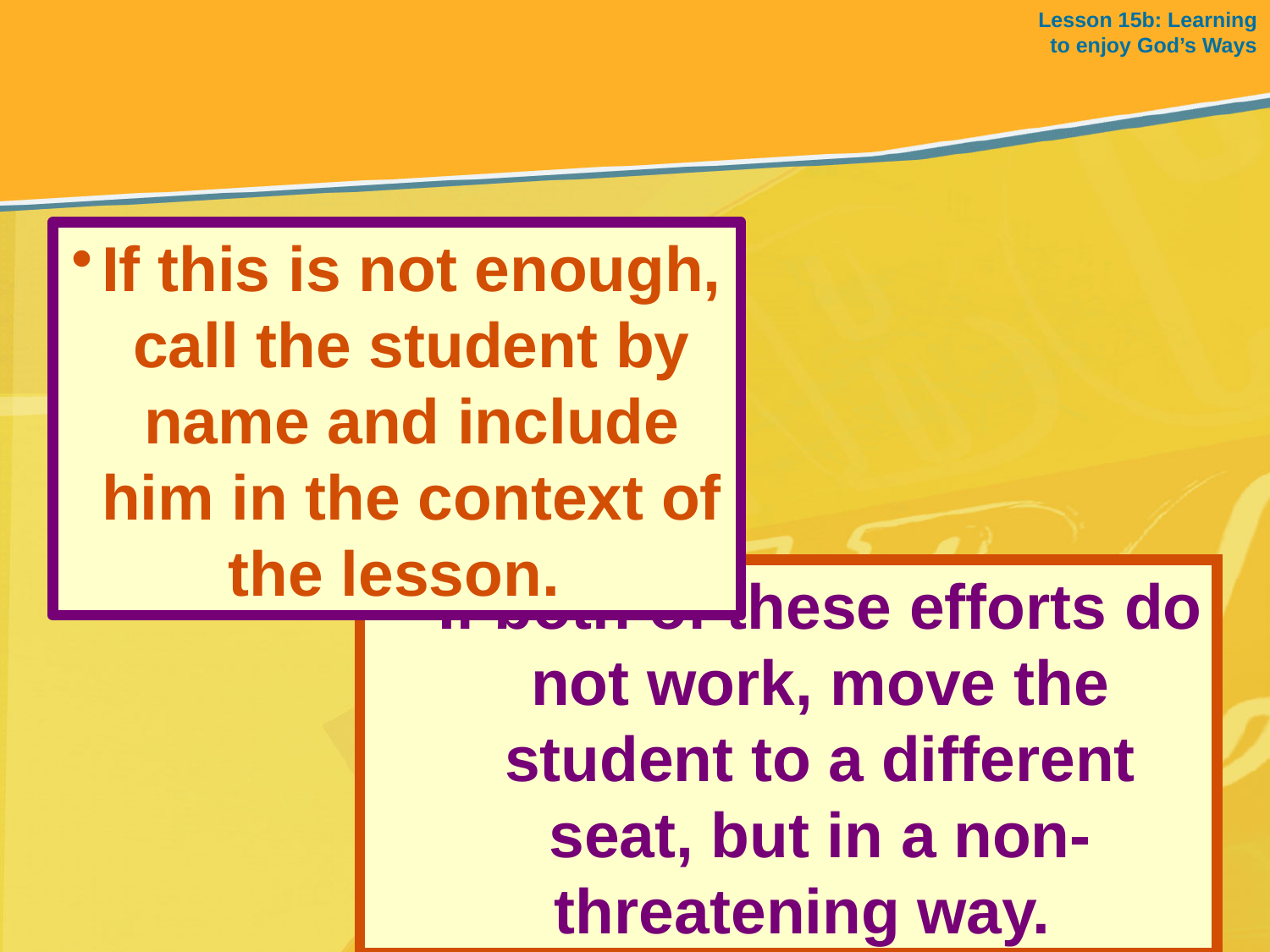

Lesson 15b: Learning to enjoy God’s Ways
If this is not enough, call the student by name and include him in the context of the lesson.
If both of these efforts do not work, move the student to a different seat, but in a non-threatening way.